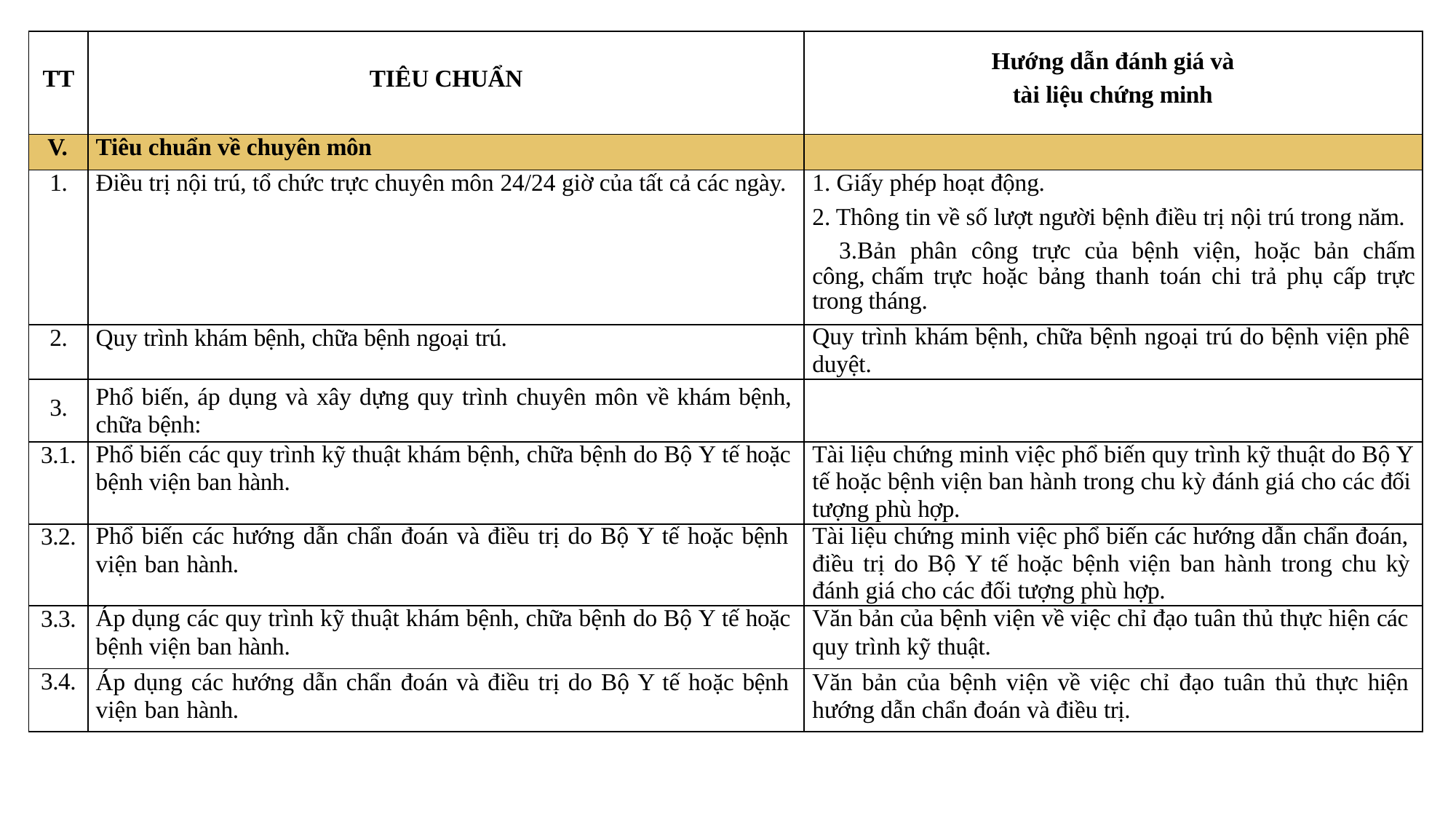

| TT | TIÊU CHUẨN | Hướng dẫn đánh giá và tài liệu chứng minh |
| --- | --- | --- |
| V. | Tiêu chuẩn về chuyên môn |  |
| 1. | Điều trị nội trú, tổ chức trực chuyên môn 24/24 giờ của tất cả các ngày. | Giấy phép hoạt động. Thông tin về số lượt người bệnh điều trị nội trú trong năm. Bản phân công trực của bệnh viện, hoặc bản chấm công, chấm trực hoặc bảng thanh toán chi trả phụ cấp trực trong tháng. |
| 2. | Quy trình khám bệnh, chữa bệnh ngoại trú. | Quy trình khám bệnh, chữa bệnh ngoại trú do bệnh viện phê duyệt. |
| 3. | Phổ biến, áp dụng và xây dựng quy trình chuyên môn về khám bệnh, chữa bệnh: |  |
| 3.1. | Phổ biến các quy trình kỹ thuật khám bệnh, chữa bệnh do Bộ Y tế hoặc bệnh viện ban hành. | Tài liệu chứng minh việc phổ biến quy trình kỹ thuật do Bộ Y tế hoặc bệnh viện ban hành trong chu kỳ đánh giá cho các đối tượng phù hợp. |
| 3.2. | Phổ biến các hướng dẫn chẩn đoán và điều trị do Bộ Y tế hoặc bệnh viện ban hành. | Tài liệu chứng minh việc phổ biến các hướng dẫn chẩn đoán, điều trị do Bộ Y tế hoặc bệnh viện ban hành trong chu kỳ đánh giá cho các đối tượng phù hợp. |
| 3.3. | Áp dụng các quy trình kỹ thuật khám bệnh, chữa bệnh do Bộ Y tế hoặc bệnh viện ban hành. | Văn bản của bệnh viện về việc chỉ đạo tuân thủ thực hiện các quy trình kỹ thuật. |
| 3.4. | Áp dụng các hướng dẫn chẩn đoán và điều trị do Bộ Y tế hoặc bệnh viện ban hành. | Văn bản của bệnh viện về việc chỉ đạo tuân thủ thực hiện hướng dẫn chẩn đoán và điều trị. |